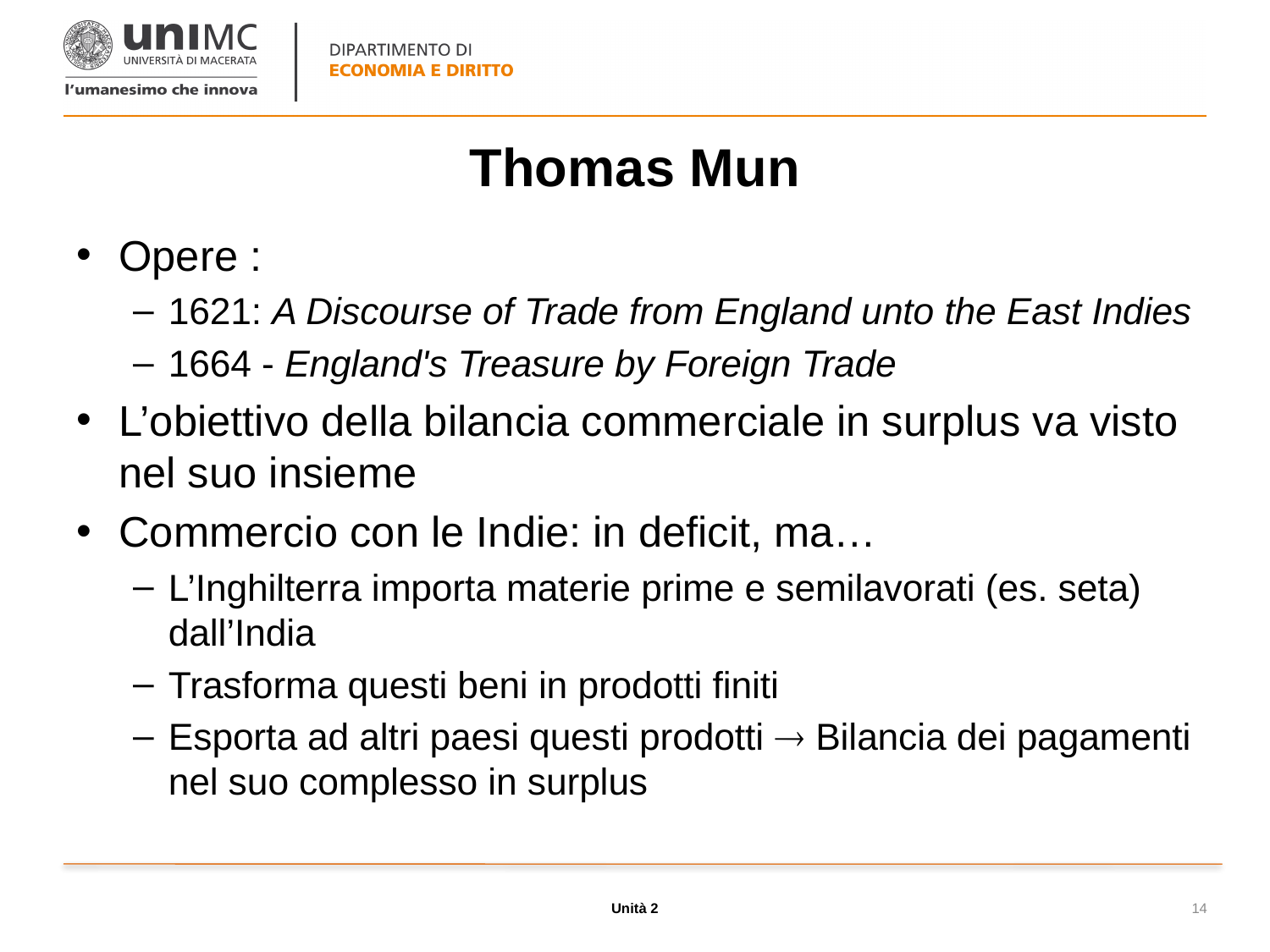

# Thomas Mun
Opere :
1621: A Discourse of Trade from England unto the East Indies
1664 - England's Treasure by Foreign Trade
L’obiettivo della bilancia commerciale in surplus va visto nel suo insieme
Commercio con le Indie: in deficit, ma…
L’Inghilterra importa materie prime e semilavorati (es. seta) dall’India
Trasforma questi beni in prodotti finiti
Esporta ad altri paesi questi prodotti → Bilancia dei pagamenti nel suo complesso in surplus

Unità 2
14